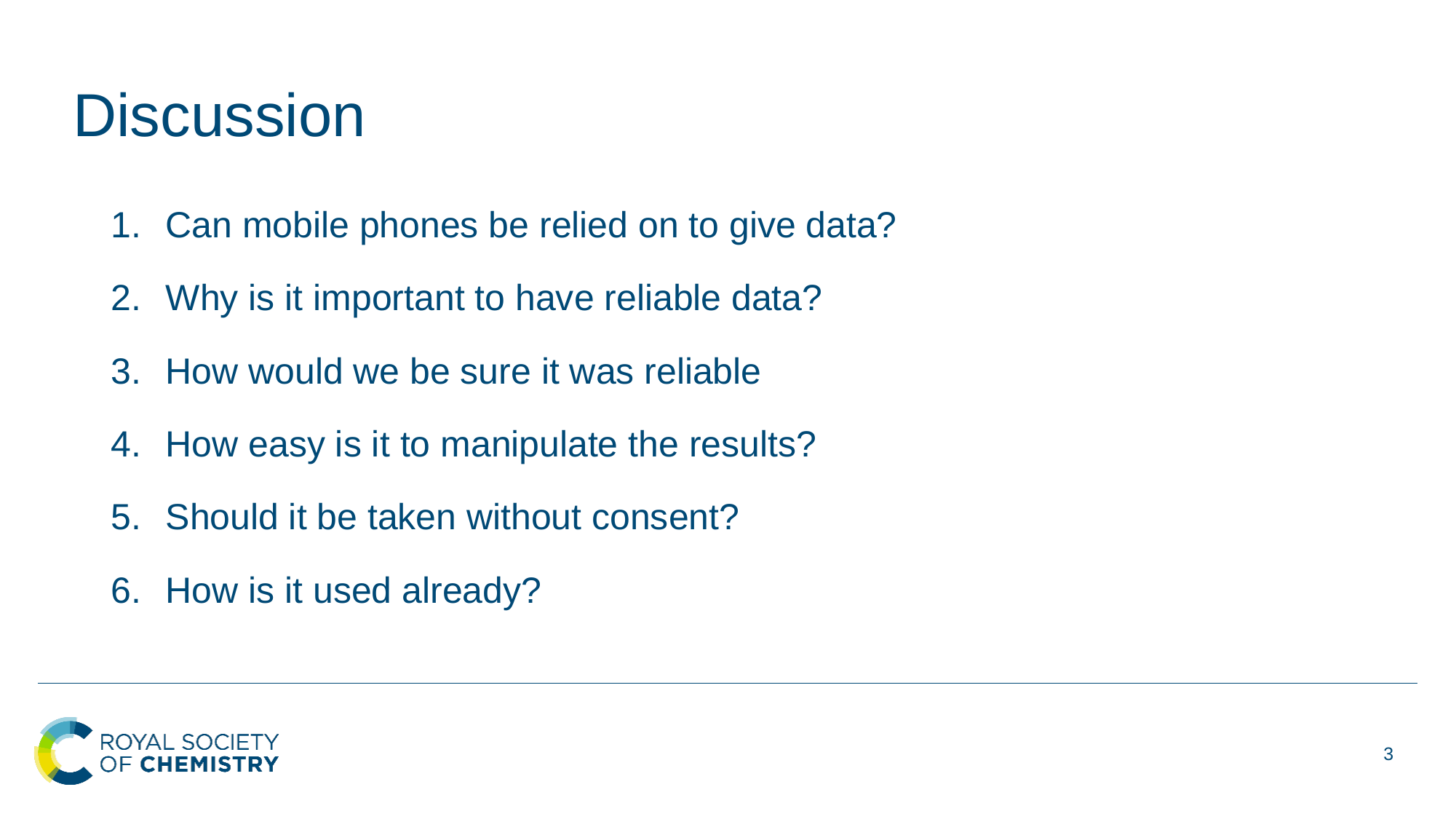

Discussion
Can mobile phones be relied on to give data?
Why is it important to have reliable data?
How would we be sure it was reliable
How easy is it to manipulate the results?
Should it be taken without consent?
How is it used already?
3